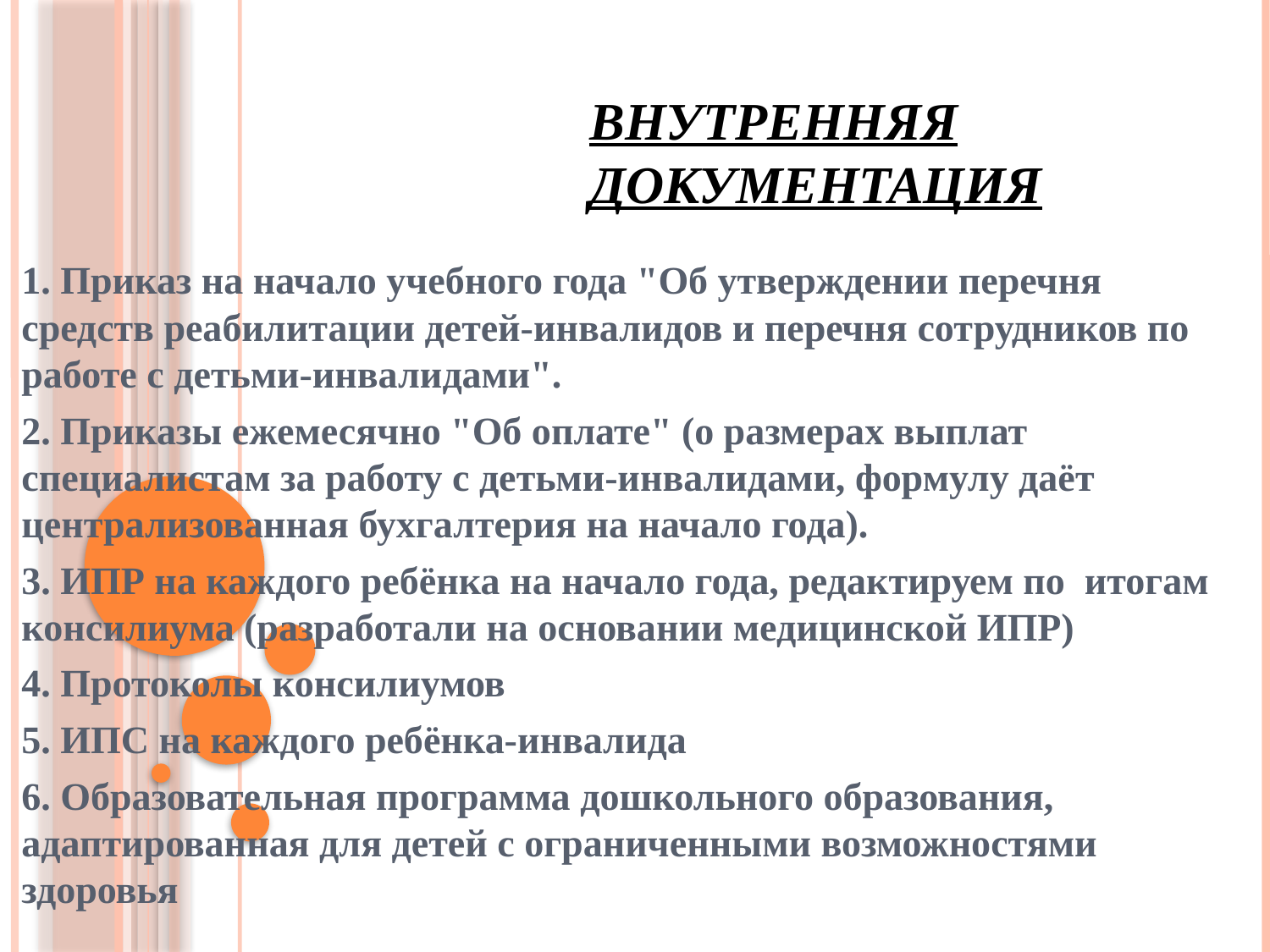

# Внутренняя документация
1. Приказ на начало учебного года "Об утверждении перечня средств реабилитации детей-инвалидов и перечня сотрудников по работе с детьми-инвалидами".
2. Приказы ежемесячно "Об оплате" (о размерах выплат специалистам за работу с детьми-инвалидами, формулу даёт централизованная бухгалтерия на начало года).
3. ИПР на каждого ребёнка на начало года, редактируем по  итогам консилиума (разработали на основании медицинской ИПР)
4. Протоколы консилиумов
5. ИПС на каждого ребёнка-инвалида
6. Образовательная программа дошкольного образования, адаптированная для детей с ограниченными возможностями здоровья